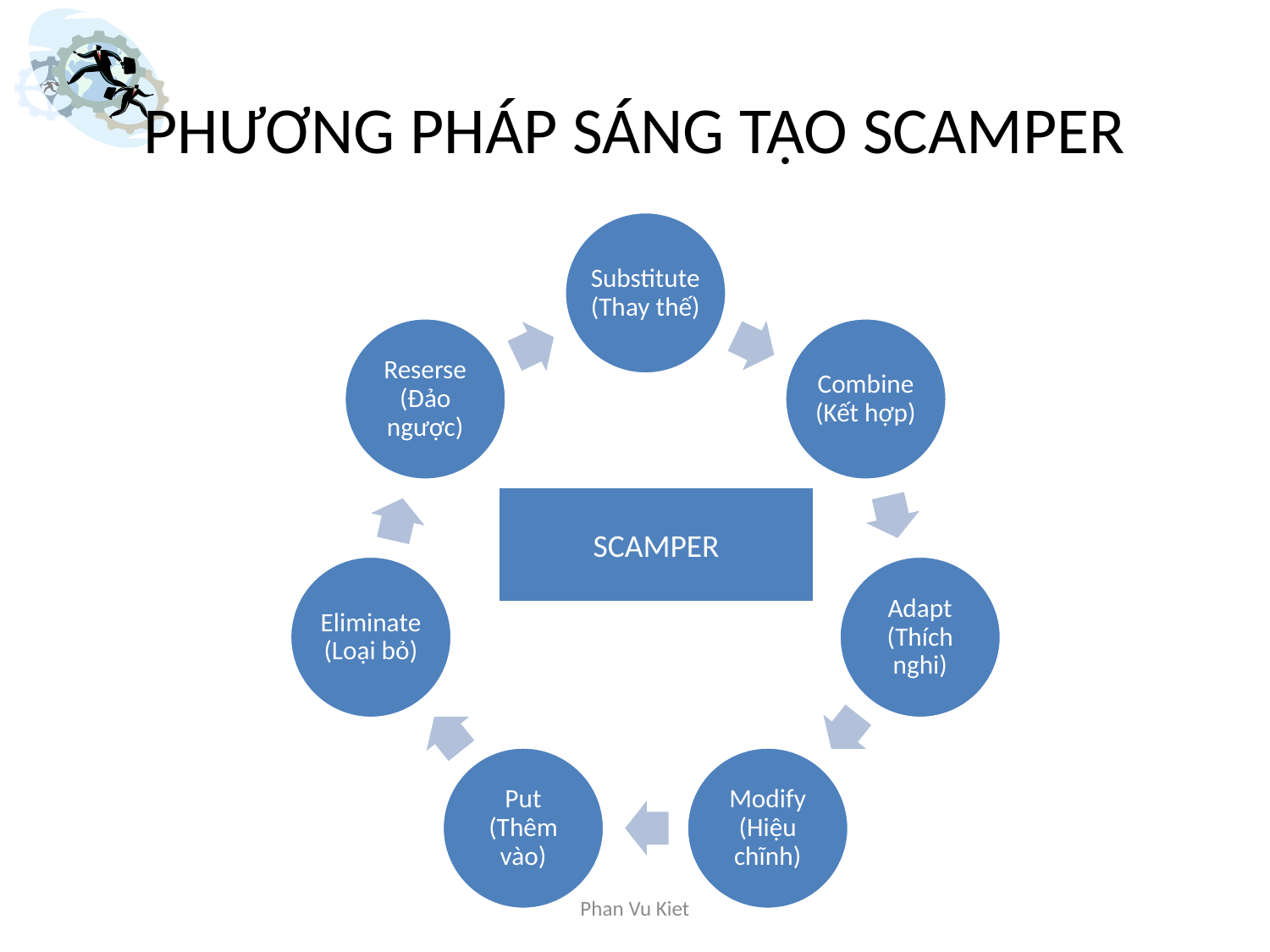

# PHƯƠNG PHÁP SÁNG TẠO SCAMPER
Substitute (Thay thế)

Combine (Kết hợp)

Adapt (Thích nghi)

Modify (Hiệu chĩnh)

Put (Thêm vào)

Eliminate (Loại bỏ)

Reserse (Đảo ngược)

SCAMPER
Phan Vu Kiet